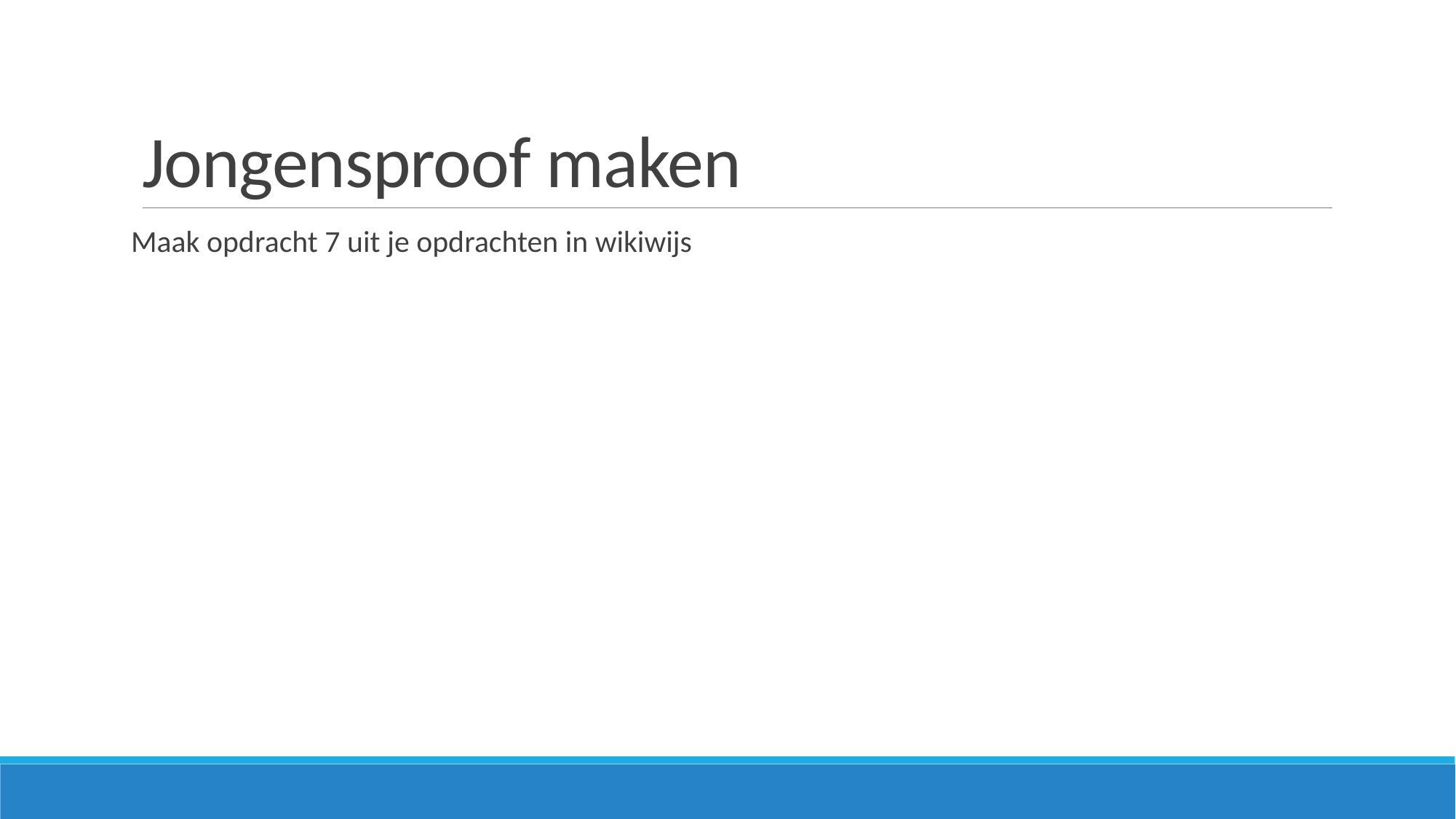

# Jongensproof maken
Maak opdracht 7 uit je opdrachten in wikiwijs